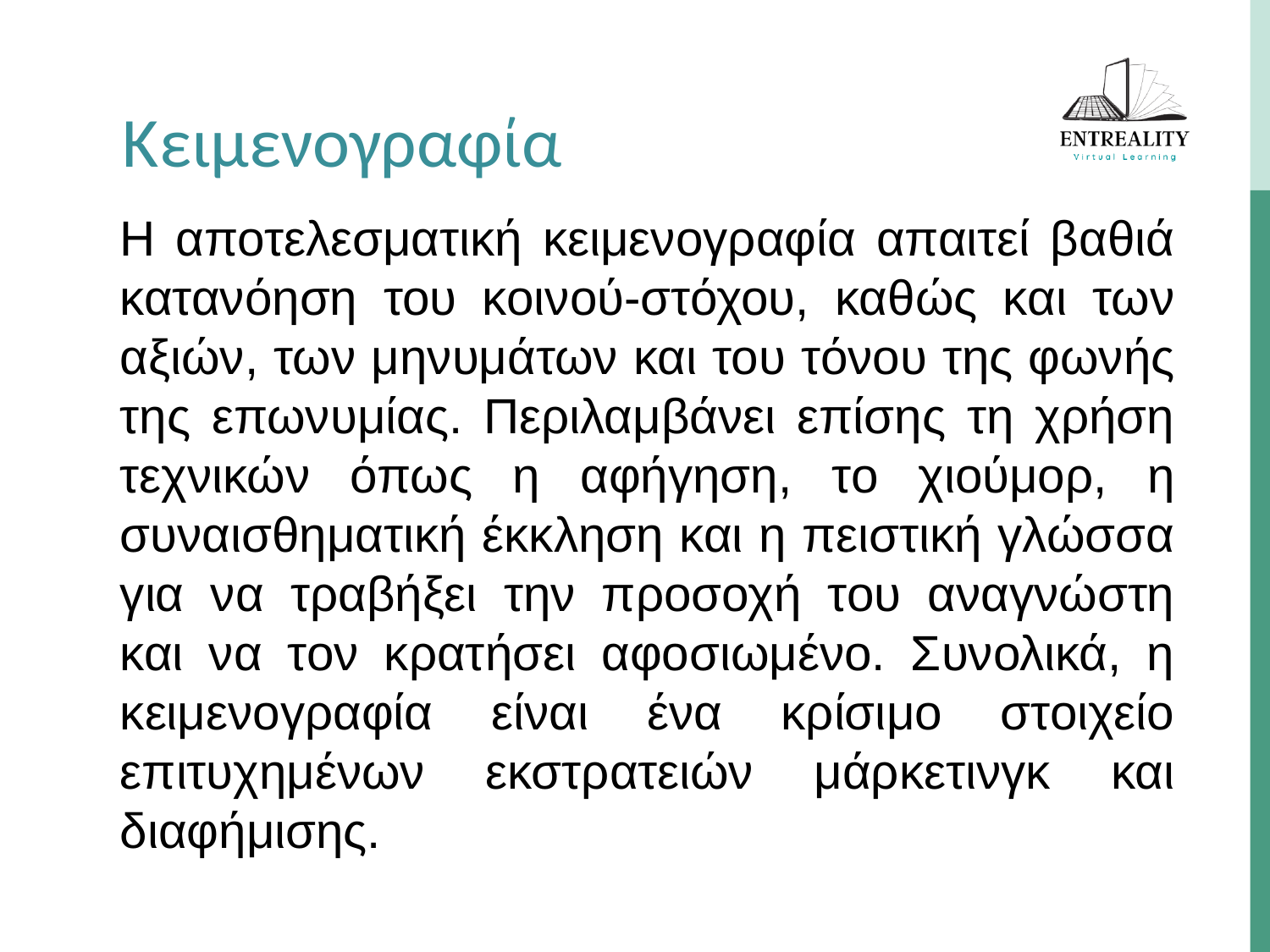

Κειμενογραφία

Η αποτελεσματική κειμενογραφία απαιτεί βαθιά κατανόηση του κοινού-στόχου, καθώς και των αξιών, των μηνυμάτων και του τόνου της φωνής της επωνυμίας. Περιλαμβάνει επίσης τη χρήση τεχνικών όπως η αφήγηση, το χιούμορ, η συναισθηματική έκκληση και η πειστική γλώσσα για να τραβήξει την προσοχή του αναγνώστη και να τον κρατήσει αφοσιωμένο. Συνολικά, η κειμενογραφία είναι ένα κρίσιμο στοιχείο επιτυχημένων εκστρατειών μάρκετινγκ και διαφήμισης.